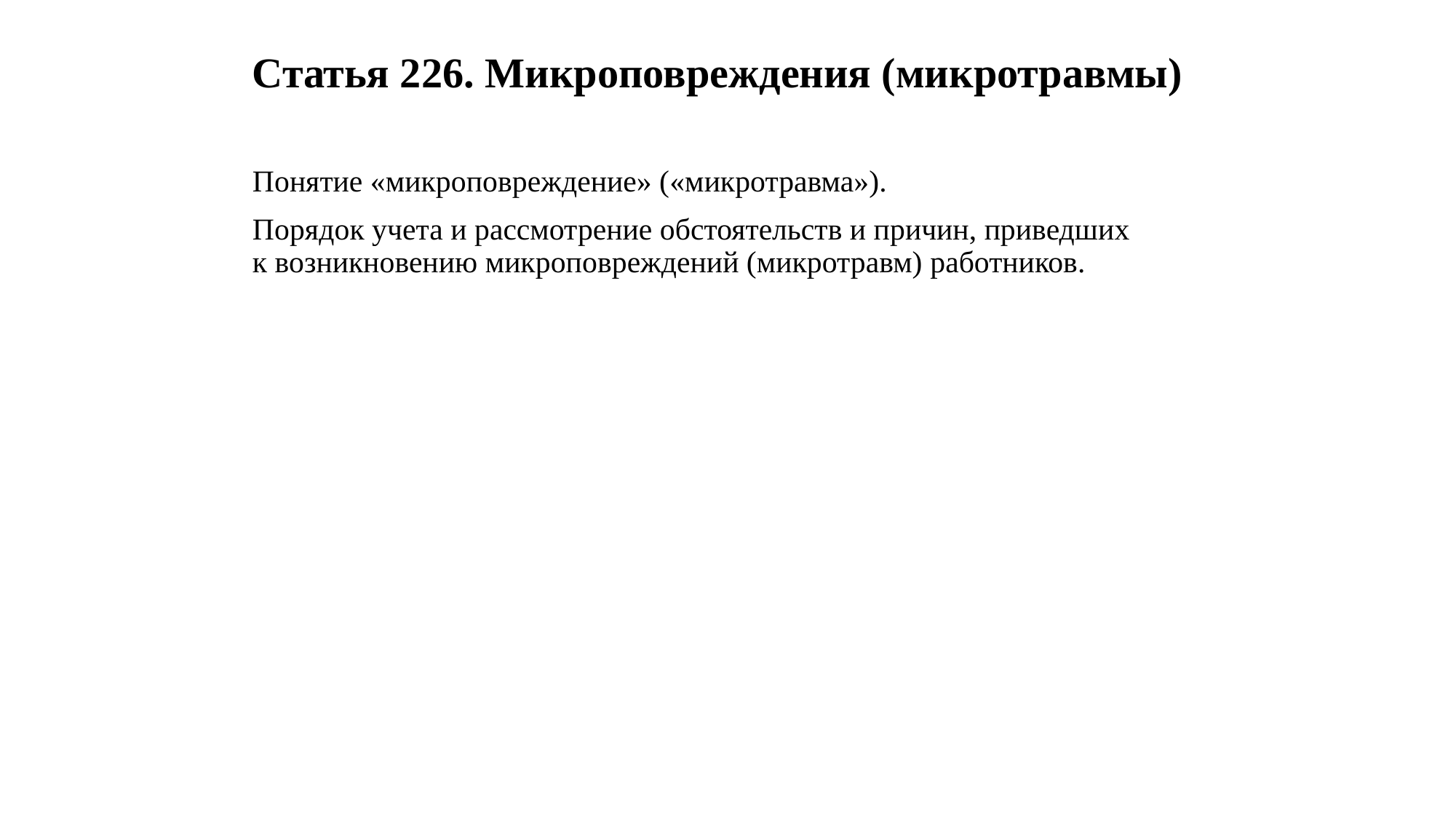

# Статья 226. Микроповреждения (микротравмы)
Понятие «микроповреждение» («микротравма»).
Порядок учета и рассмотрение обстоятельств и причин, приведших к возникновению микроповреждений (микротравм) работников.